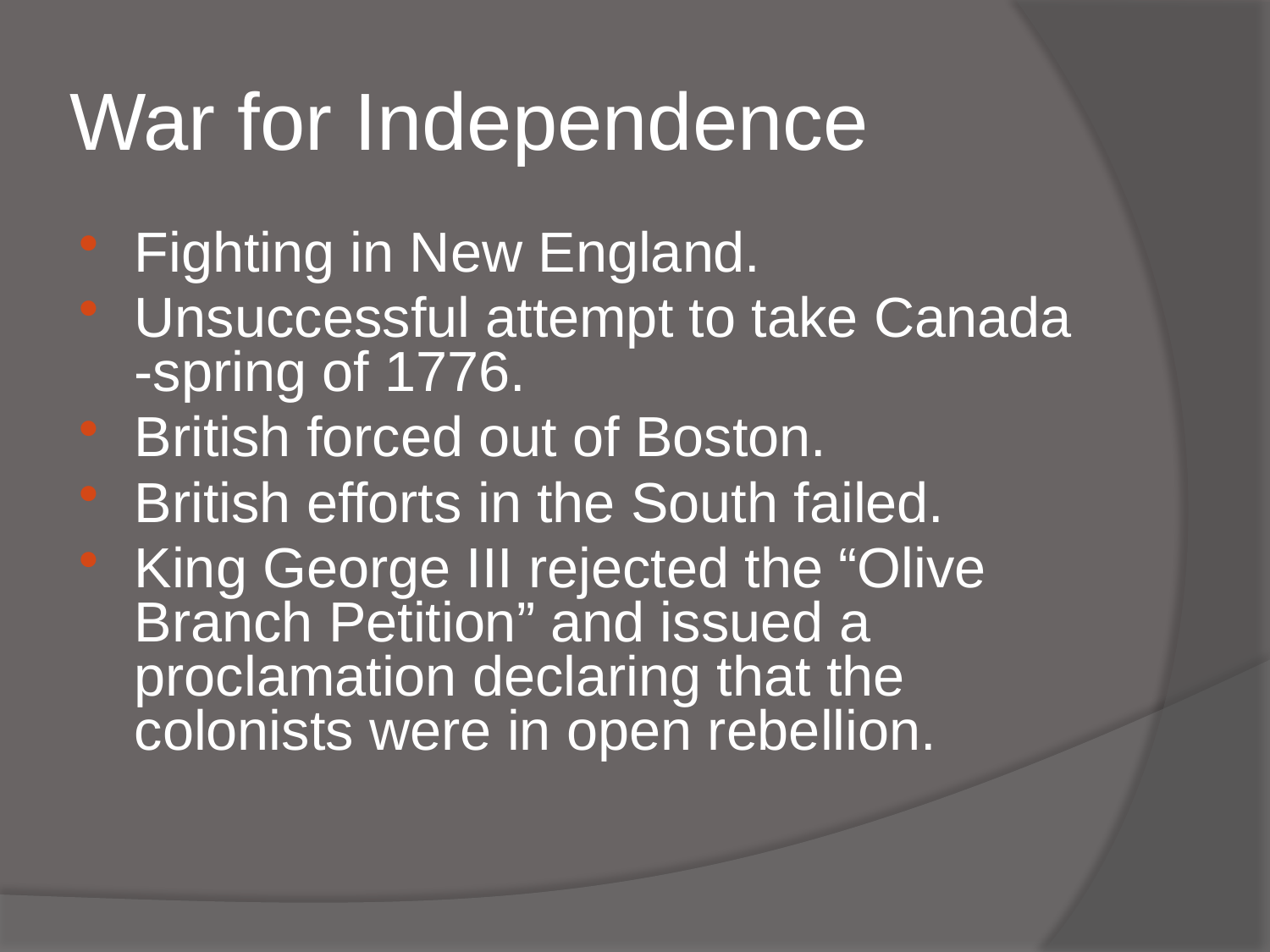

# War for Independence
Fighting in New England.
Unsuccessful attempt to take Canada -spring of 1776.
British forced out of Boston.
British efforts in the South failed.
King George III rejected the “Olive Branch Petition” and issued a proclamation declaring that the colonists were in open rebellion.